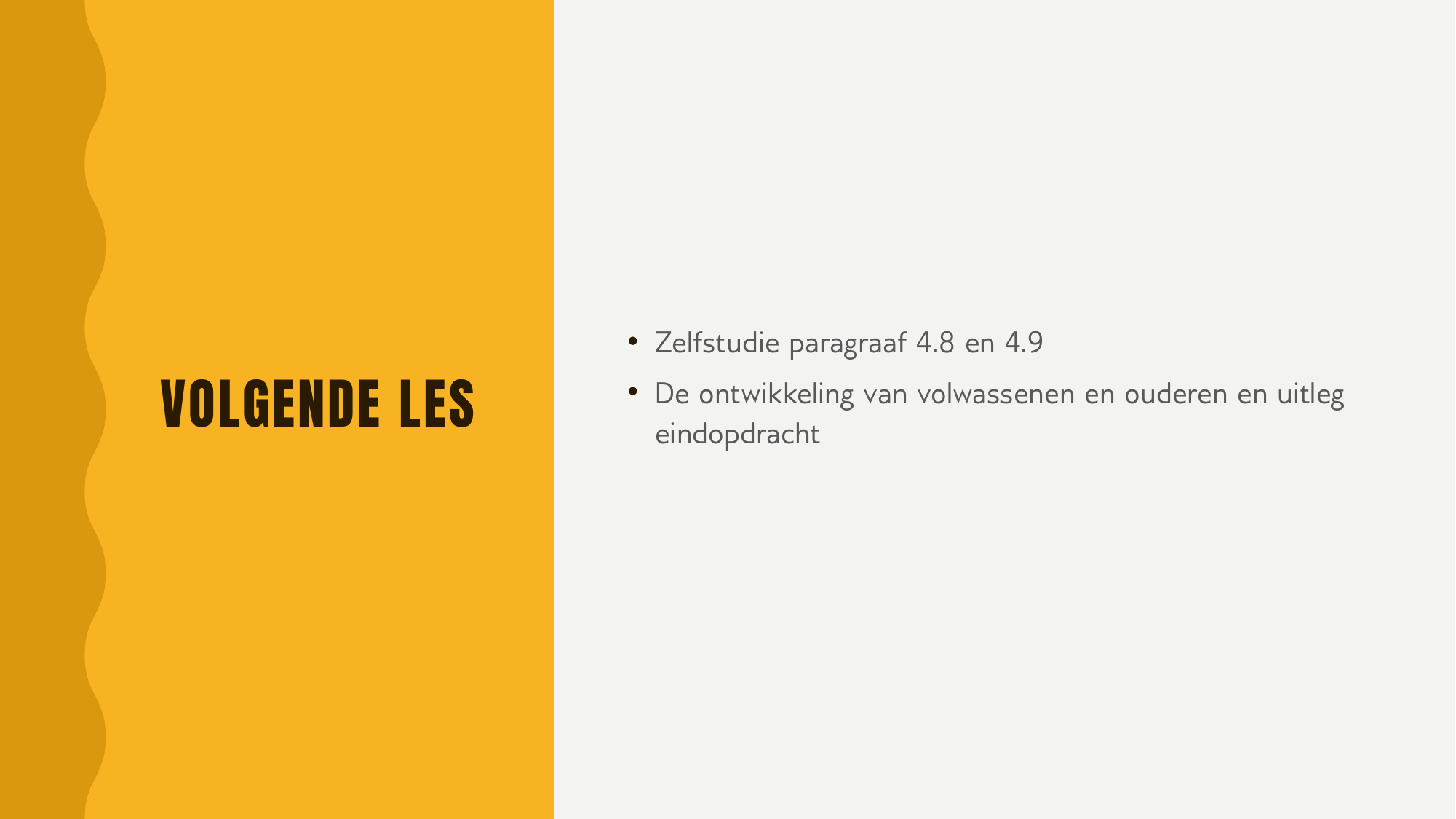

# Volgende les
Zelfstudie paragraaf 4.8 en 4.9
De ontwikkeling van volwassenen en ouderen en uitleg eindopdracht